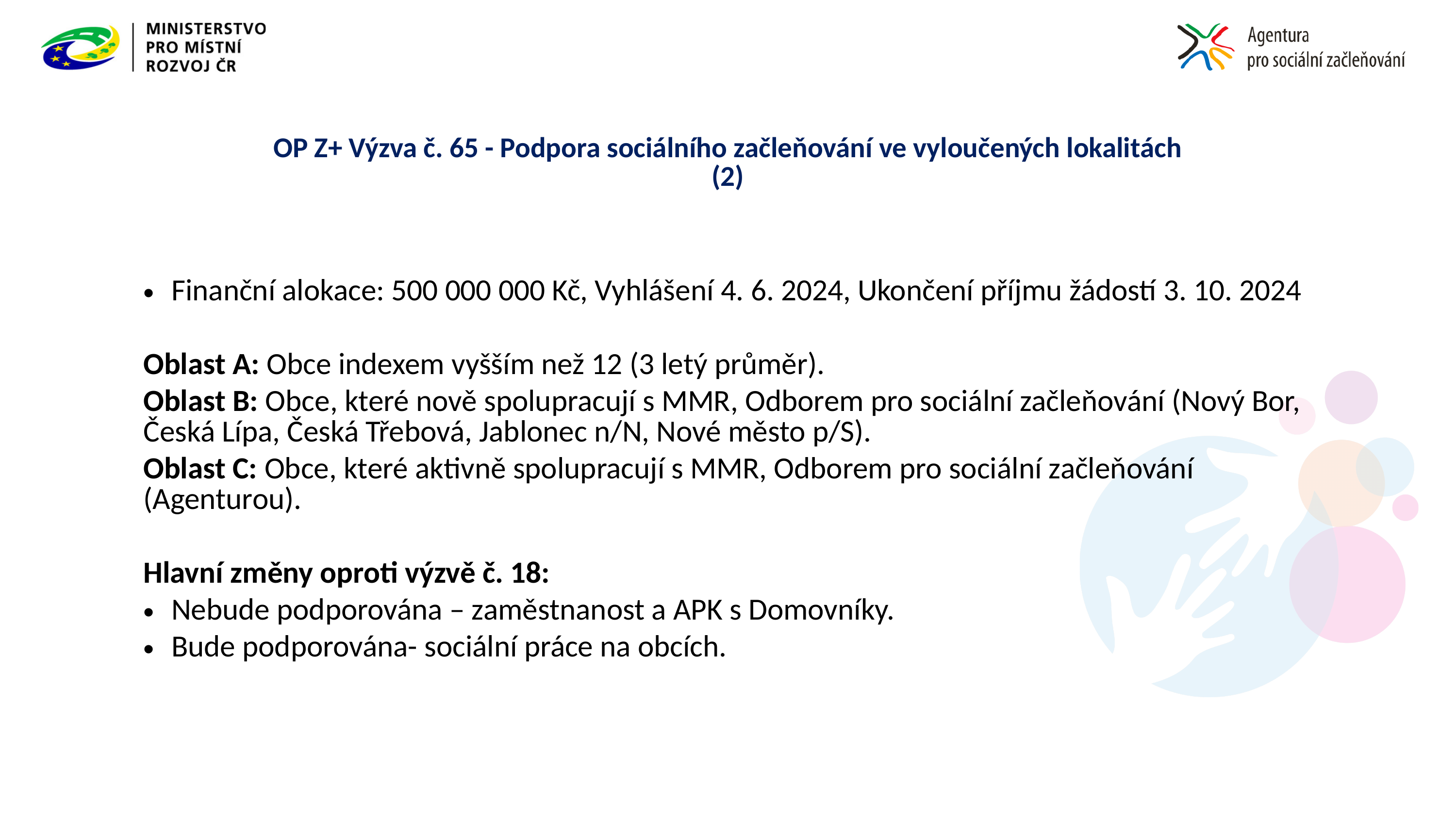

# OP Z+ Výzva č. 65 - Podpora sociálního začleňování ve vyloučených lokalitách (2)
Finanční alokace: 500 000 000 Kč, Vyhlášení 4. 6. 2024, Ukončení příjmu žádostí 3. 10. 2024

Oblast A: Obce indexem vyšším než 12 (3 letý průměr).
Oblast B: Obce, které nově spolupracují s MMR, Odborem pro sociální začleňování (Nový Bor, Česká Lípa, Česká Třebová, Jablonec n/N, Nové město p/S).
Oblast C: Obce, které aktivně spolupracují s MMR, Odborem pro sociální začleňování (Agenturou).

Hlavní změny oproti výzvě č. 18:
Nebude podporována – zaměstnanost a APK s Domovníky.
Bude podporována- sociální práce na obcích.